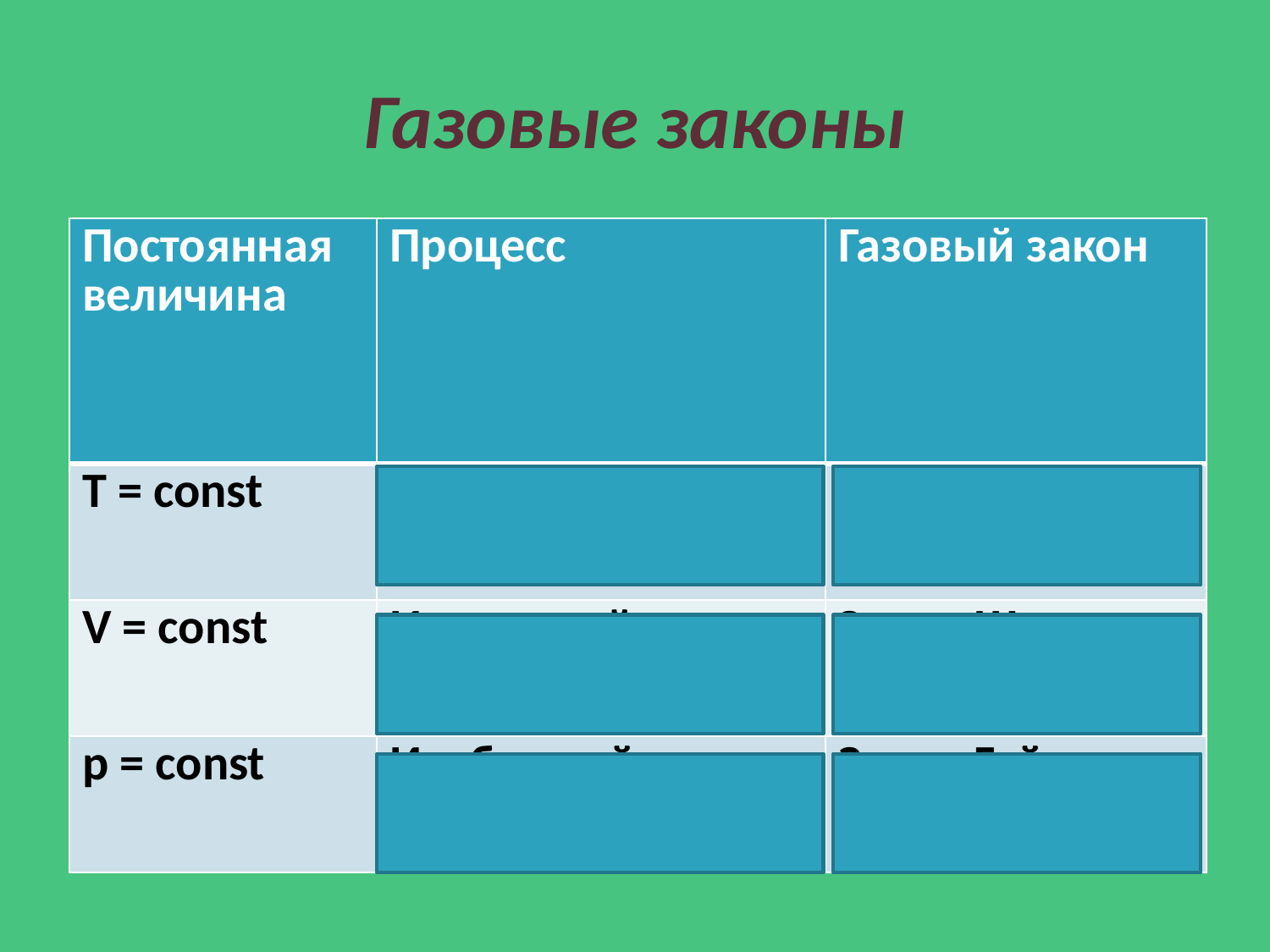

# Газовые законы
| Постоянная величина | Процесс | Газовый закон |
| --- | --- | --- |
| T = const | Изотермический | Закон Бойля - Мариотта |
| V = const | Изохорный | Закон Шарля |
| p = const | Изобарный | Закон Гей-Люссака |